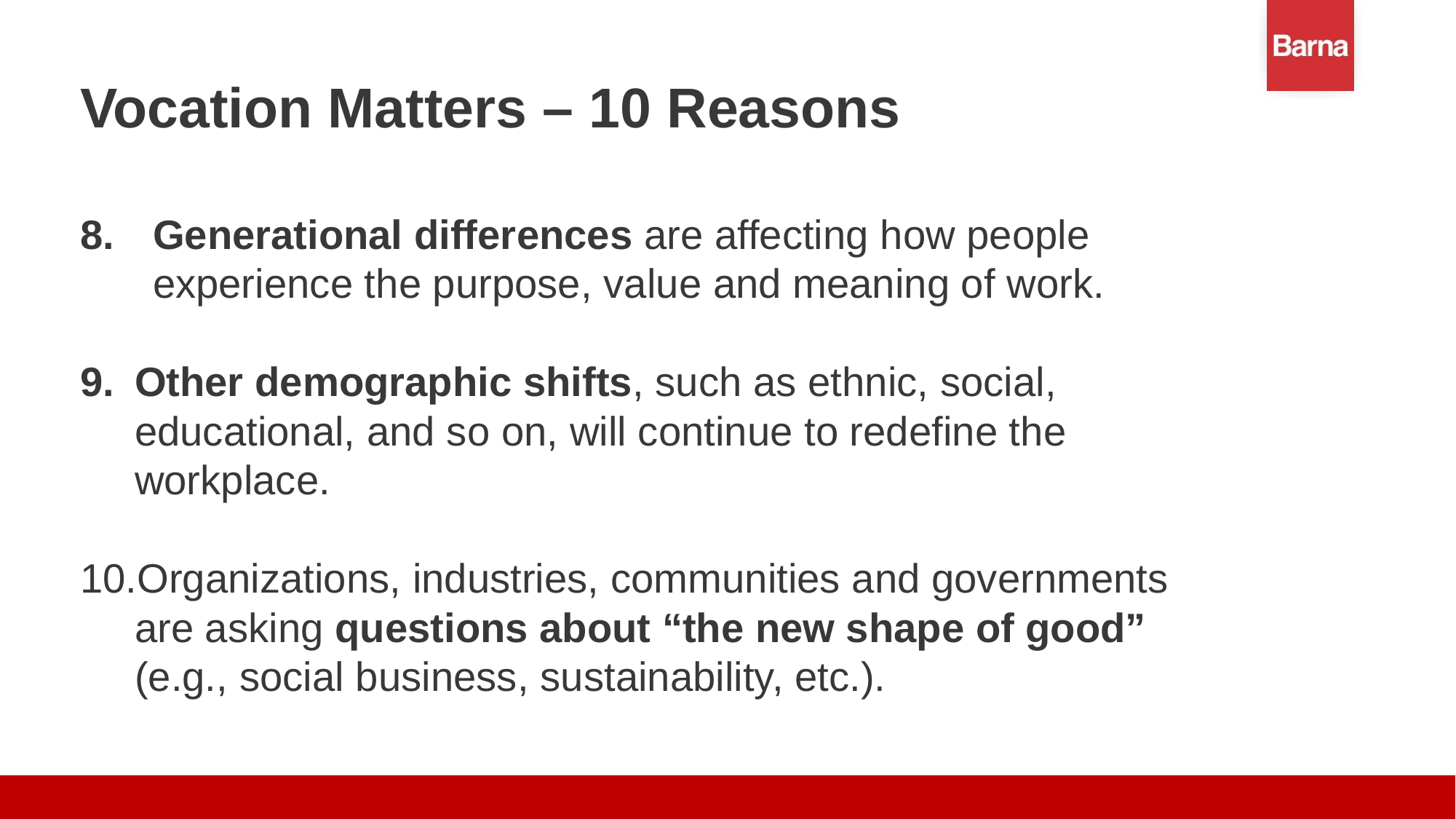

Vocation Matters – 10 Reasons

Generational differences are affecting how people experience the purpose, value and meaning of work.

Other demographic shifts, such as ethnic, social, educational, and so on, will continue to redefine the workplace.
Organizations, industries, communities and governments are asking questions about “the new shape of good” (e.g., social business, sustainability, etc.).